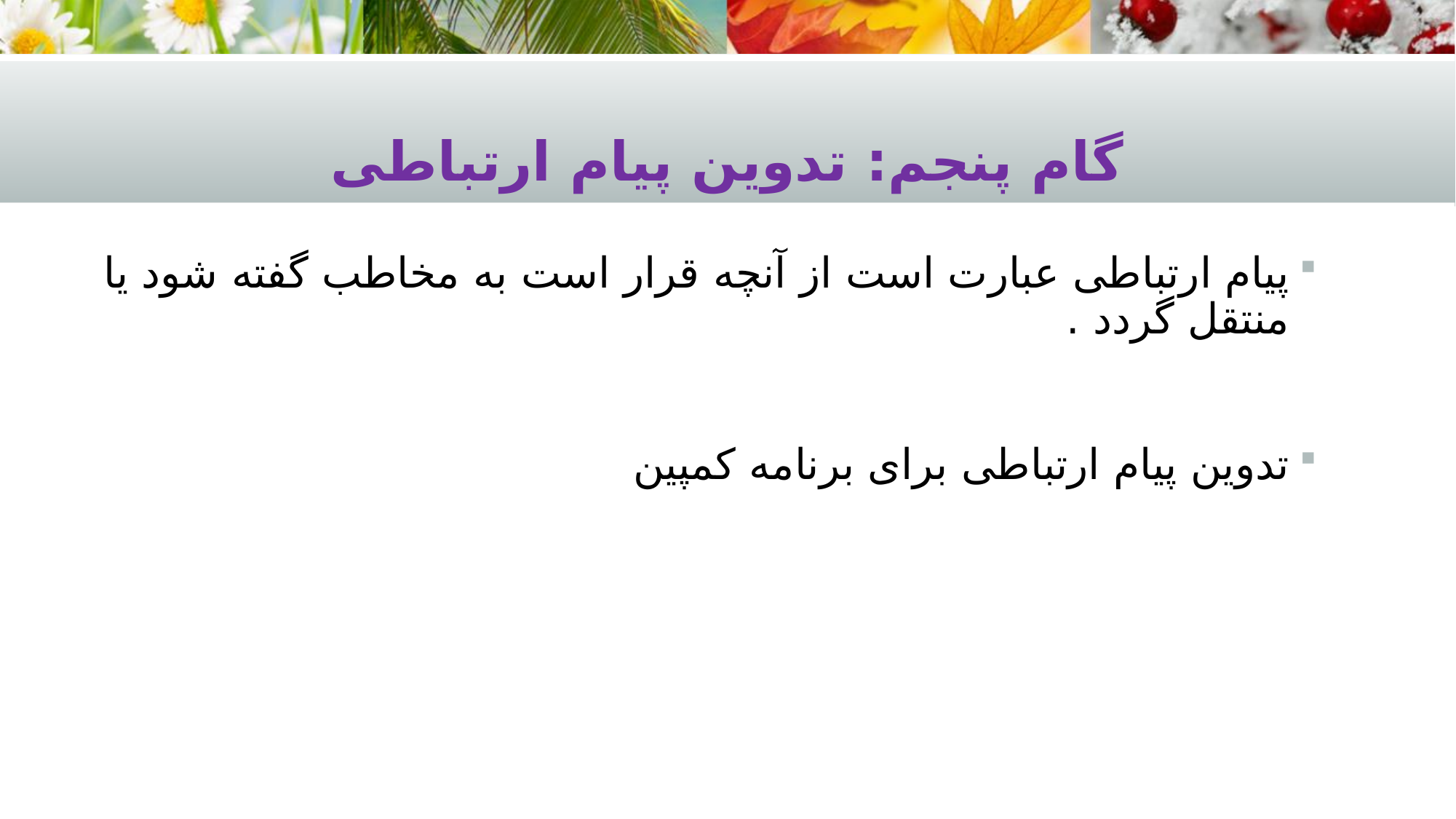

# گام پنجم: تدوین پیام ارتباطی
پیام ارتباطی عبارت است از آنچه قرار است به مخاطب گفته شود یا منتقل گردد .

تدوين پيام ارتباطی برای برنامه کمپین